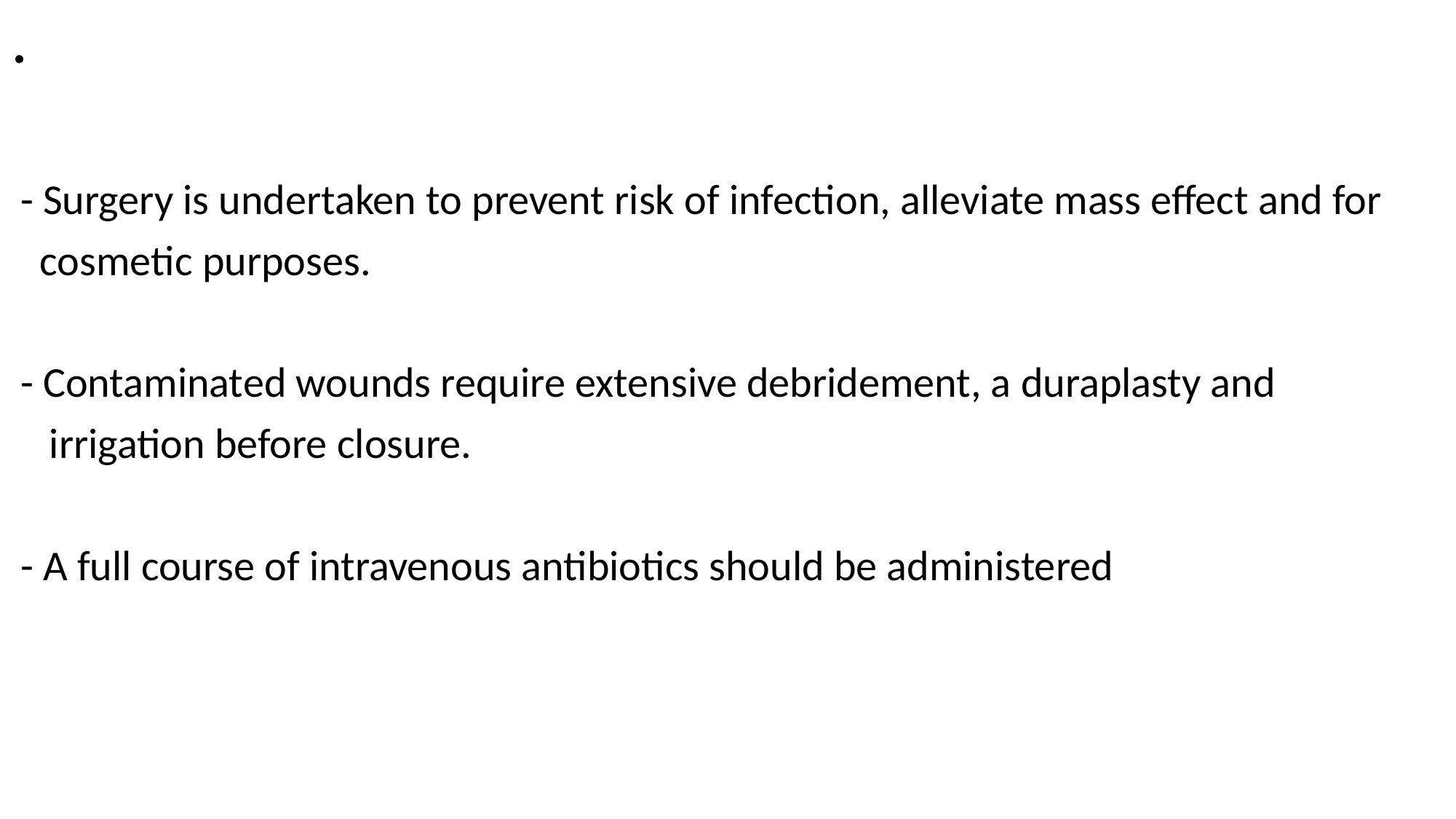

# .

 - Surgery is undertaken to prevent risk of infection, alleviate mass effect and for
   cosmetic purposes.

 - Contaminated wounds require extensive debridement, a duraplasty and
    irrigation before closure.

 - A full course of intravenous antibiotics should be administered